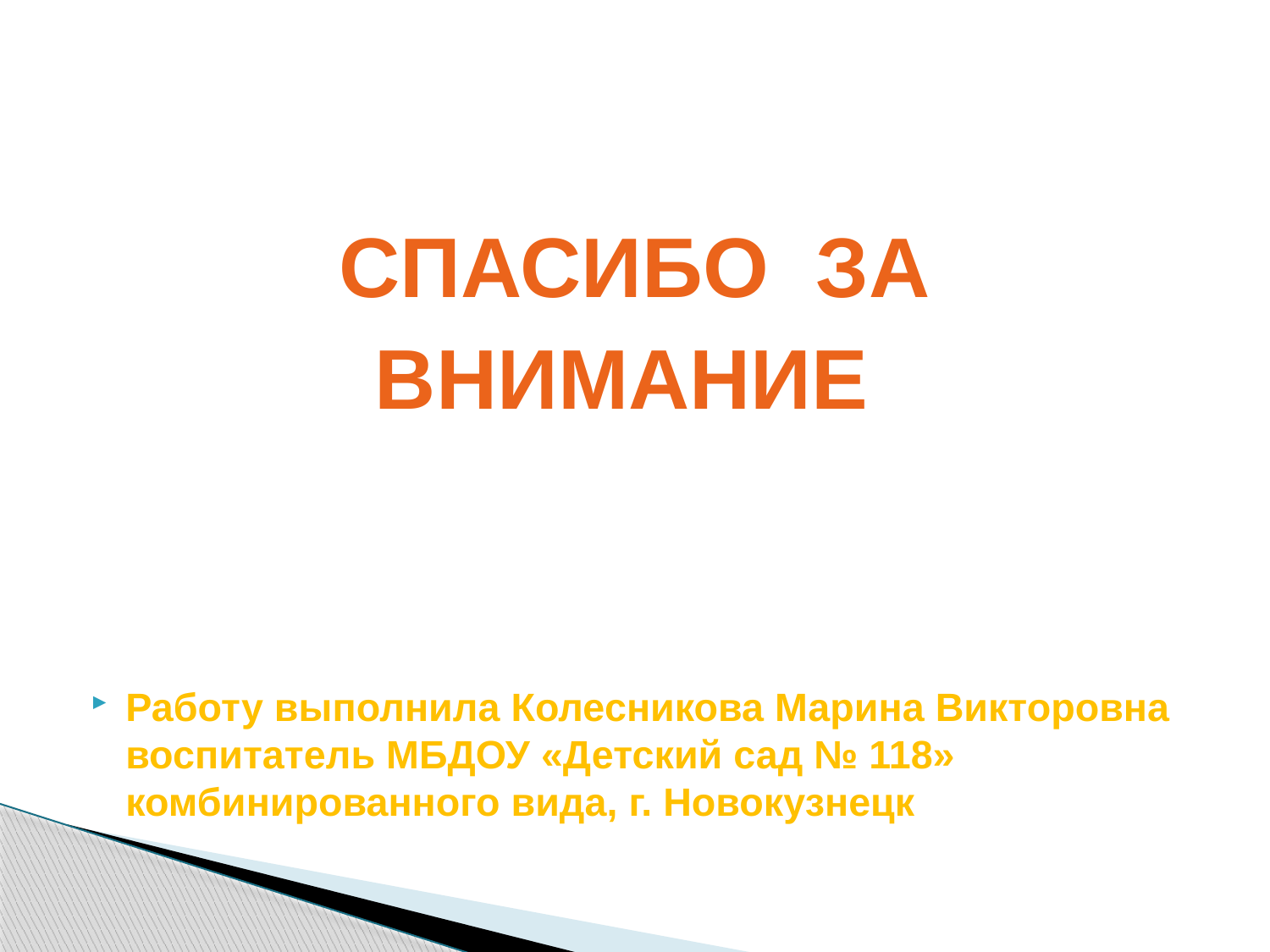

СПАСИБО  ЗА ВНИМАНИЕ
Работу выполнила Колесникова Марина Викторовна воспитатель МБДОУ «Детский сад № 118» комбинированного вида, г. Новокузнецк